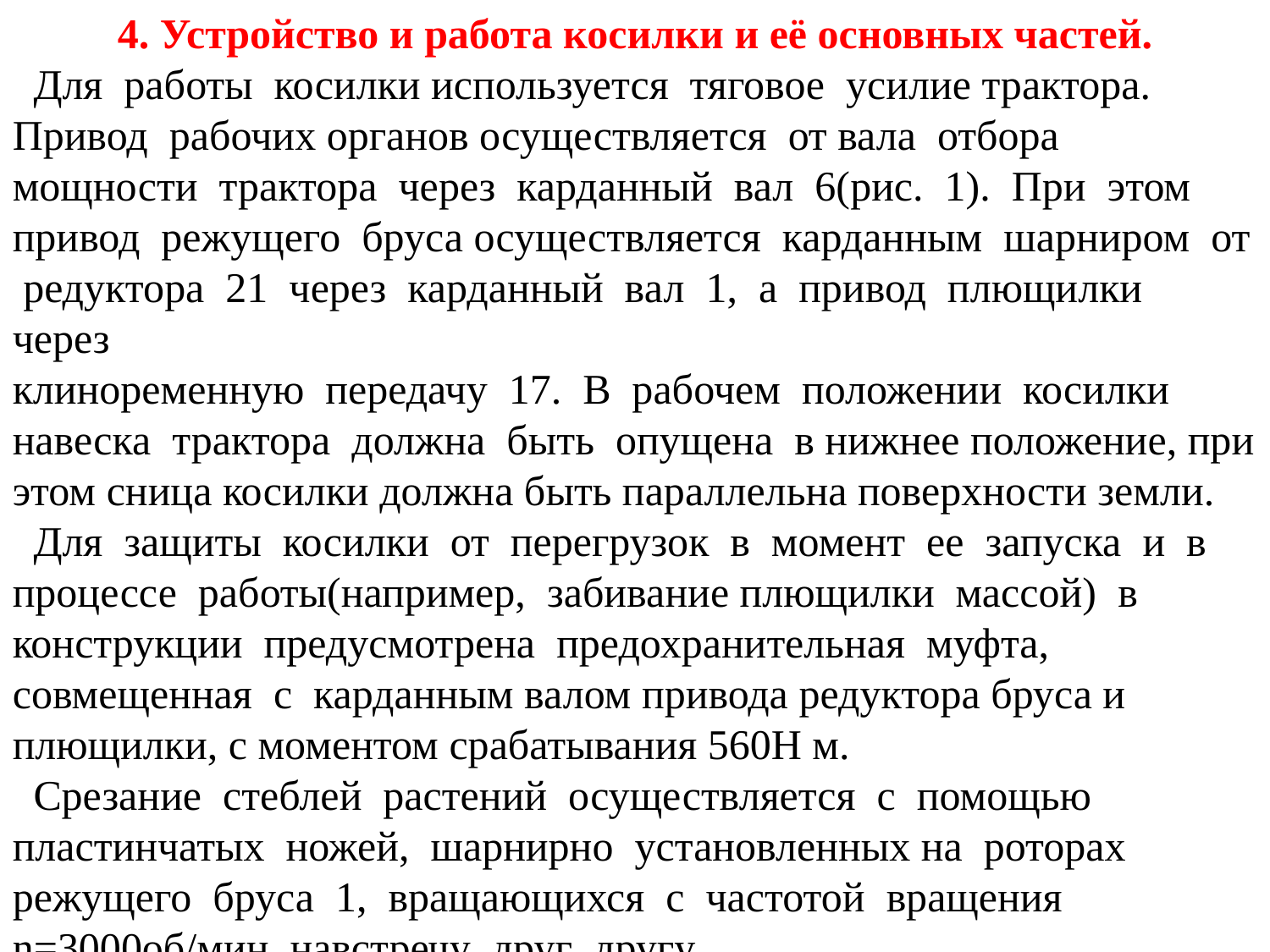

4. Устройство и работа косилки и её основных частей.
  Для  работы  косилки используется  тяговое  усилие трактора.  Привод  рабочих органов осуществляется  от вала  отбора  мощности  трактора  через  карданный  вал  6(рис.  1).  При  этом  привод  режущего  бруса осуществляется  карданным  шарниром  от  редуктора  21  через  карданный  вал  1,  а  привод  плющилки  через
клиноременную  передачу  17.  В  рабочем  положении  косилки  навеска  трактора  должна  быть  опущена  в нижнее положение, при этом сница косилки должна быть параллельна поверхности земли.
  Для  защиты  косилки  от  перегрузок  в  момент  ее  запуска  и  в  процессе  работы(например,  забивание плющилки  массой)  в  конструкции  предусмотрена  предохранительная  муфта,  совмещенная  с  карданным валом привода редуктора бруса и плющилки, с моментом срабатывания 560Н м.
  Срезание  стеблей  растений  осуществляется  с  помощью  пластинчатых  ножей,  шарнирно  установленных на  роторах  режущего  бруса  1,  вращающихся  с  частотой  вращения  n=3000об/мин  навстречу  друг  другу.